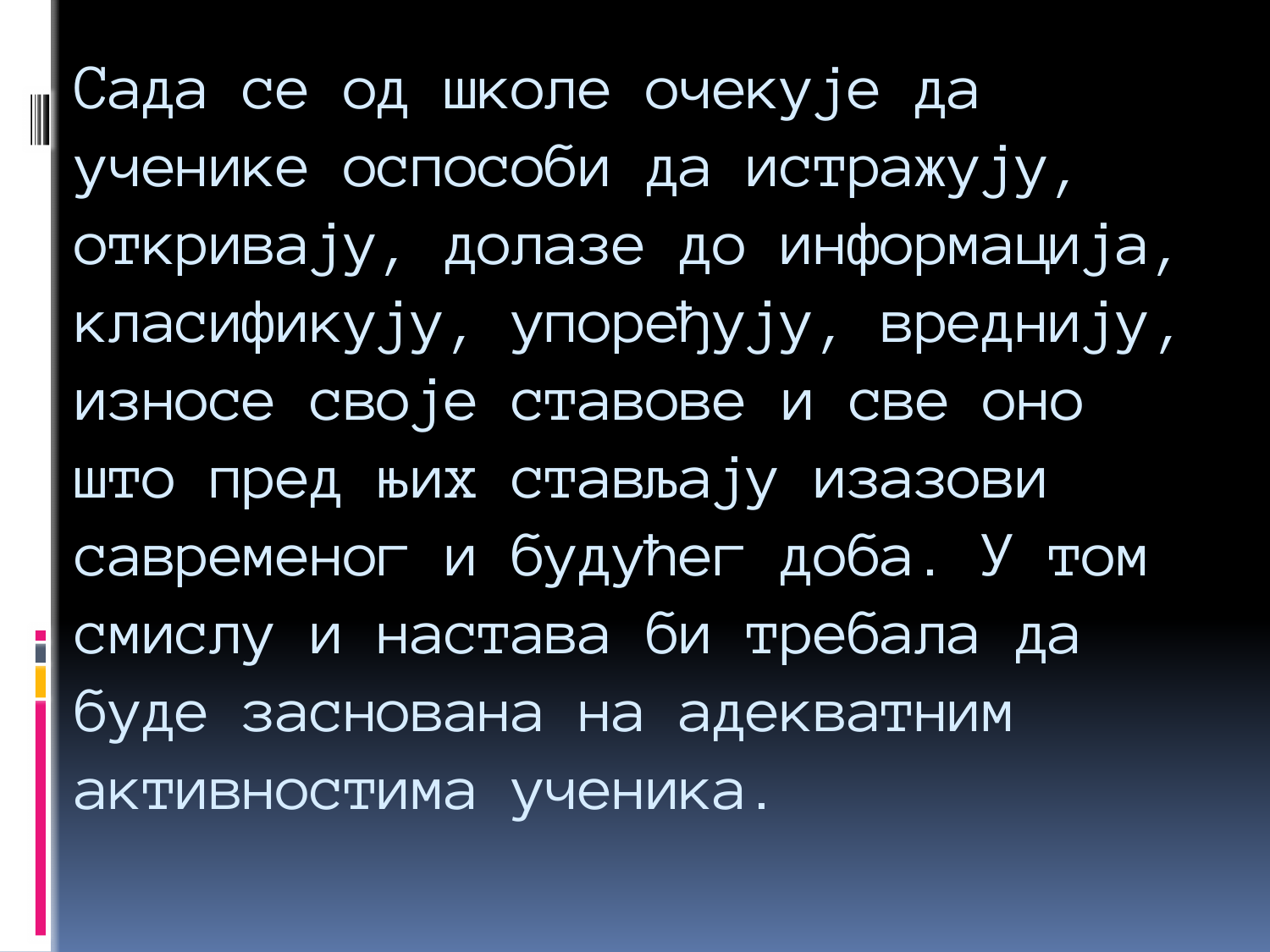

# Сада се од школе очекује да ученике оспособи да истражују, откривају, долазе до информација, класификују, упоређују, вреднију, износе своје ставове и све оно што пред њих стављају изазови савременог и будућег доба. У том смислу и настава би требала да буде заснована на адекватним активностима ученика.